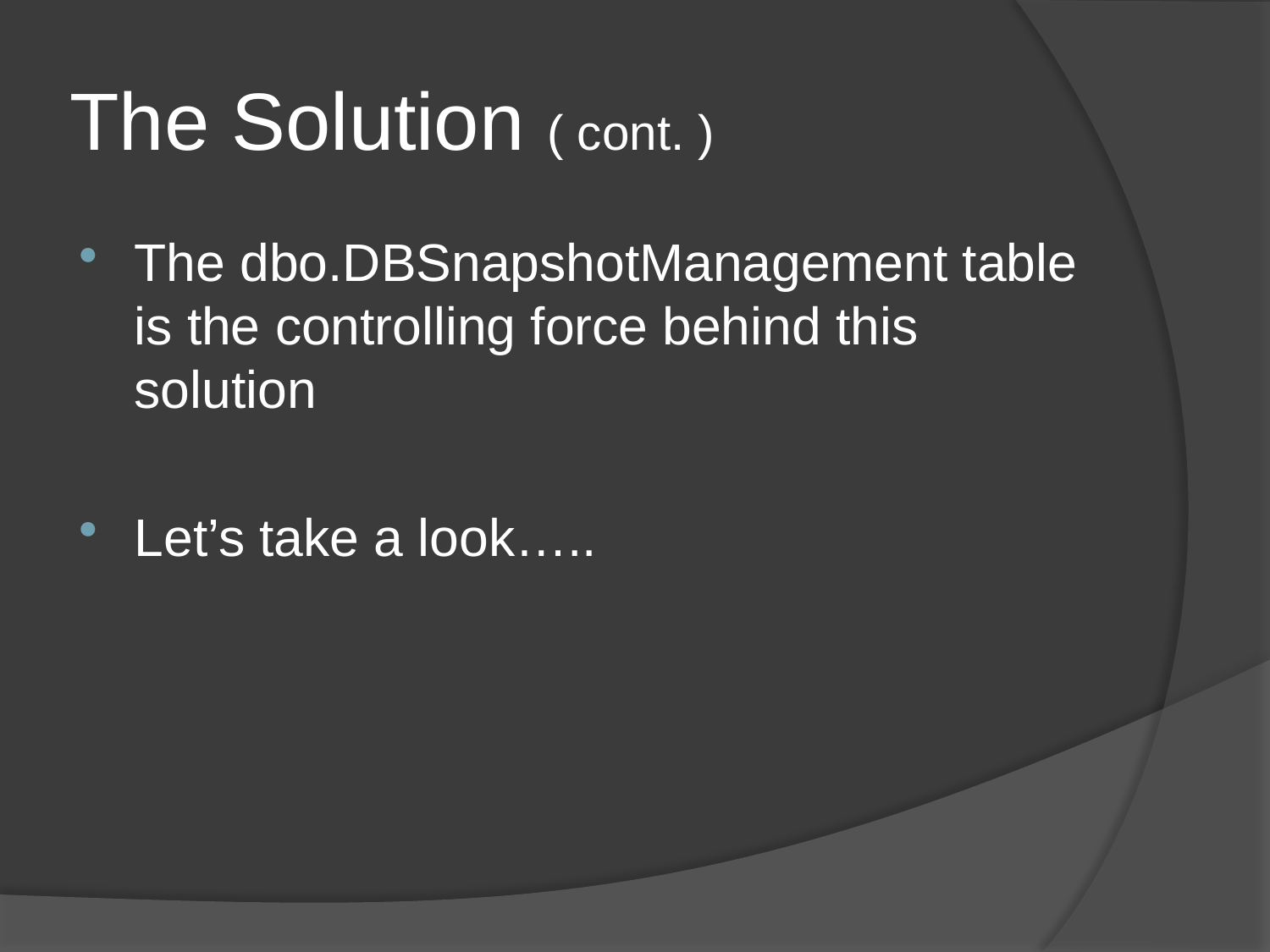

# The Solution ( cont. )
The dbo.DBSnapshotManagement table is the controlling force behind this solution

Let’s take a look…..